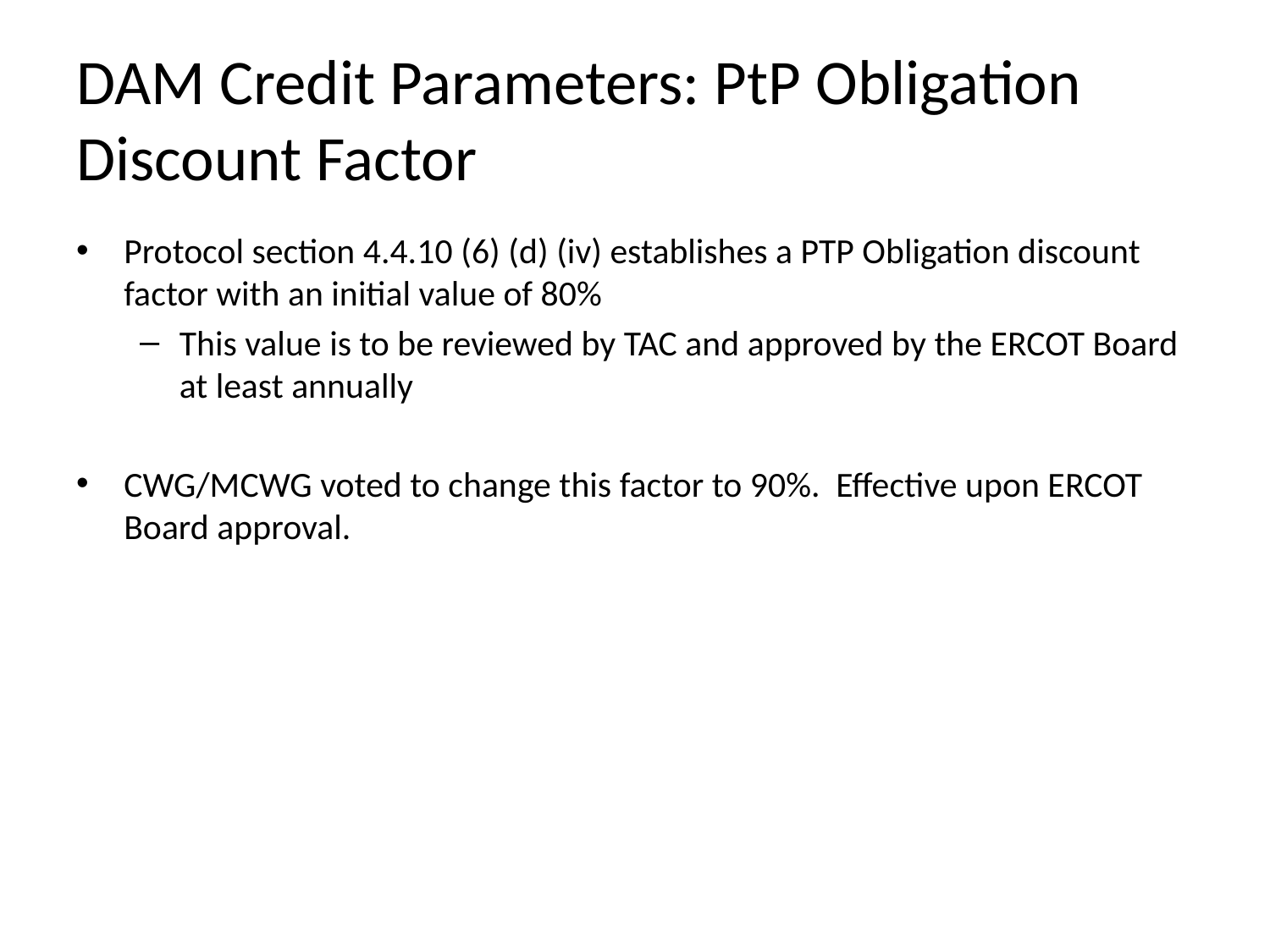

# DAM Credit Parameters: PtP Obligation Discount Factor
Protocol section 4.4.10 (6) (d) (iv) establishes a PTP Obligation discount factor with an initial value of 80%
This value is to be reviewed by TAC and approved by the ERCOT Board at least annually

CWG/MCWG voted to change this factor to 90%.  Effective upon ERCOT Board approval.